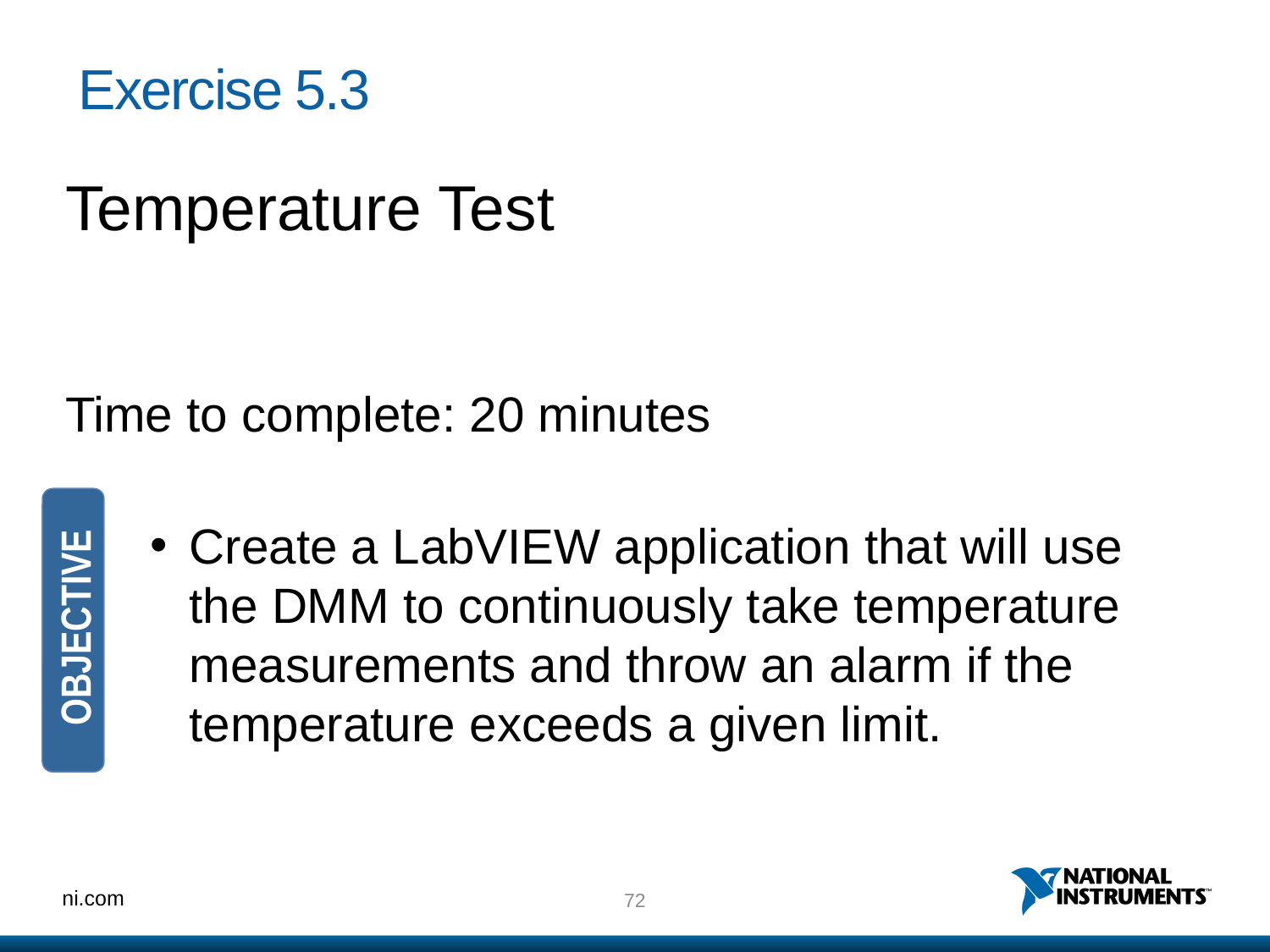

# Exercise 5.3
Temperature Test

Time to complete: 20 minutes
Create a LabVIEW application that will use the DMM to continuously take temperature measurements and throw an alarm if the temperature exceeds a given limit.
OBJECTIVE